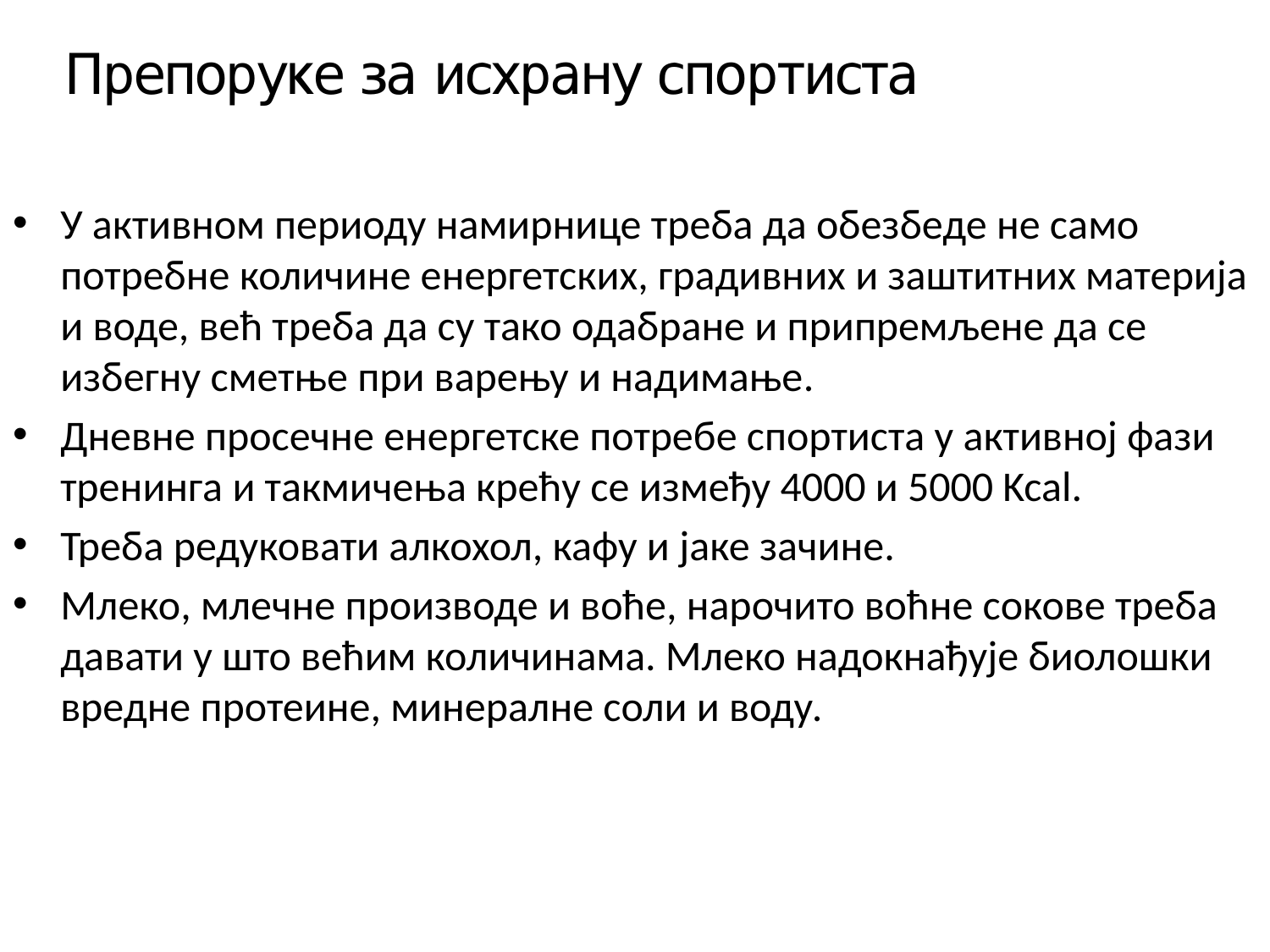

Препоруке за исхрану спортиста
У активном периоду намирнице треба да обезбеде не само потребне количине енергетских, градивних и заштитних материја и воде, већ треба да су тако одабране и припремљене да се избегну сметње при варењу и надимање.
Дневне просечне енергетске потребе спортиста у активној фази тренинга и такмичења крећу се између 4000 и 5000 Kcal.
Треба редуковати алкохол, кафу и јаке зачине.
Млеко, млечне производе и воће, нарочито воћне сокове треба давати у што већим количинама. Млеко надокнађује биолошки вредне протеине, минералне соли и воду.